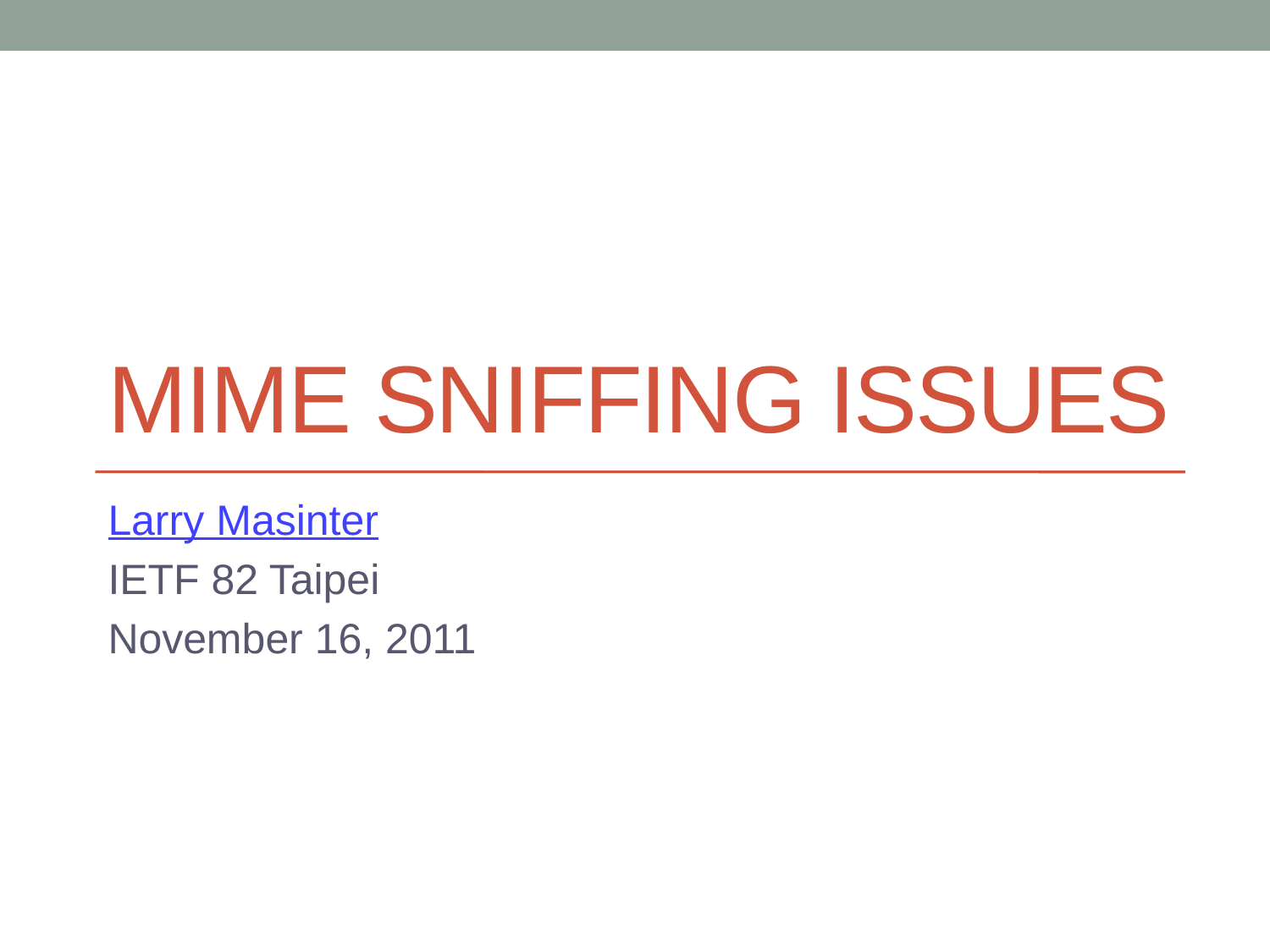

# MIME Sniffing Issues
Larry Masinter
IETF 82 Taipei
November 16, 2011